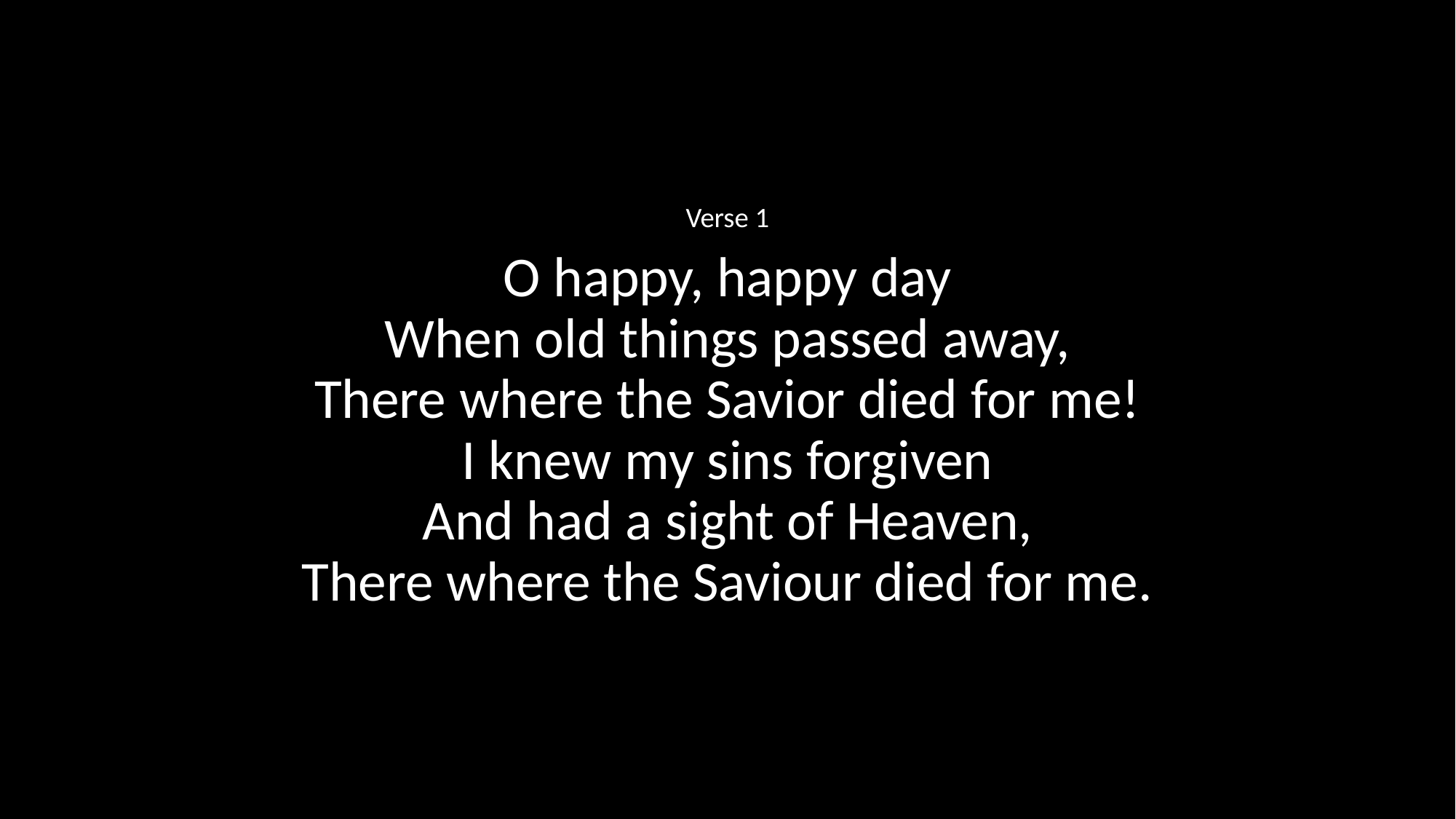

Verse 1
O happy, happy day
When old things passed away,
There where the Savior died for me!
I knew my sins forgiven
And had a sight of Heaven,
There where the Saviour died for me.